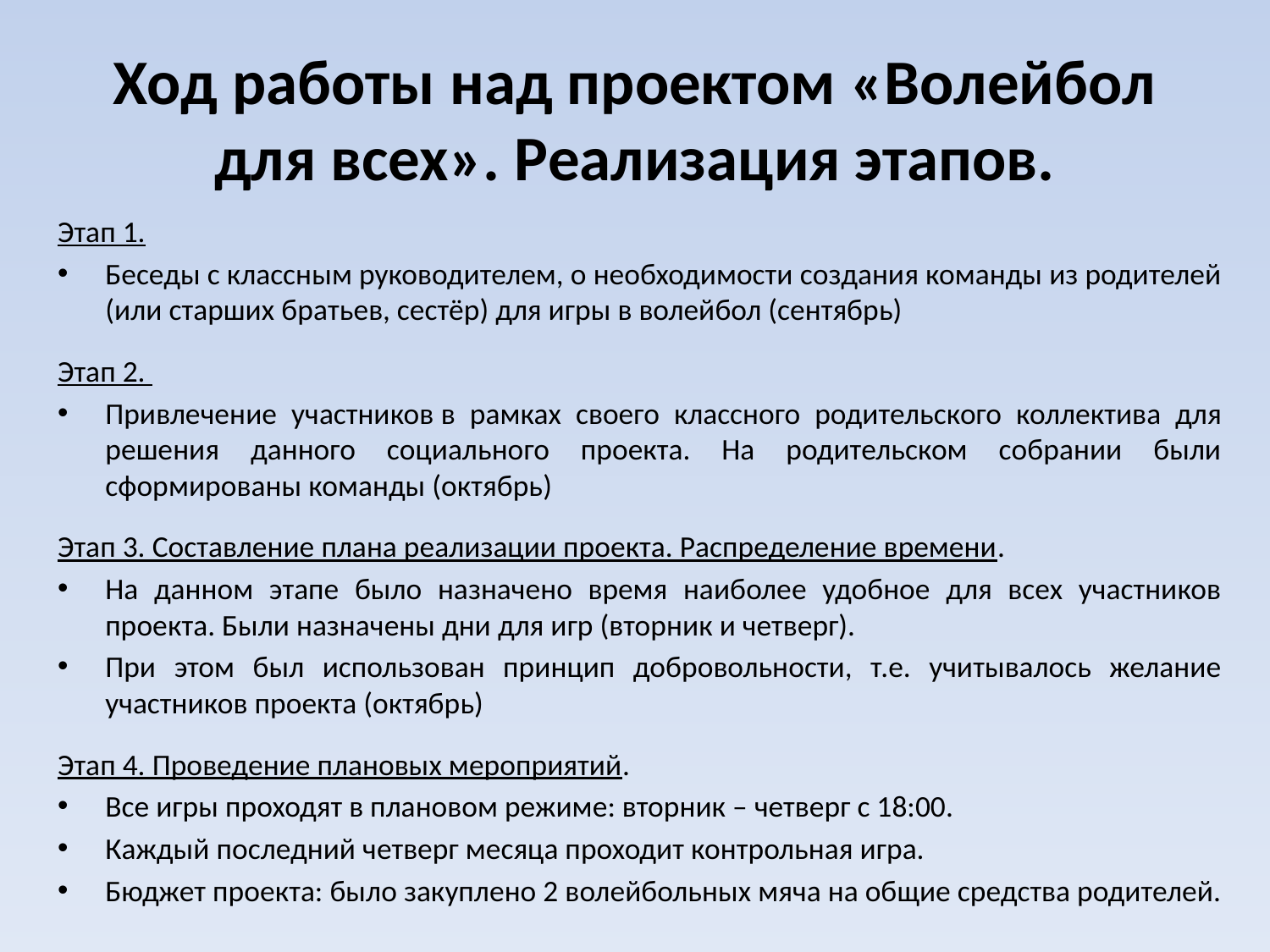

# Ход работы над проектом «Волейбол для всех». Реализация этапов.
Этап 1.
Беседы с классным руководителем, о необходимости создания команды из родителей (или старших братьев, сестёр) для игры в волейбол (сентябрь)

Этап 2.
Привлечение участников в рамках своего классного родительского коллектива для решения данного социального проекта. На родительском собрании были сформированы команды (октябрь)

Этап 3. Составление плана реализации проекта. Распределение времени.
На данном этапе было назначено время наиболее удобное для всех участников проекта. Были назначены дни для игр (вторник и четверг).
При этом был использован принцип добровольности, т.е. учитывалось желание участников проекта (октябрь)

Этап 4. Проведение плановых мероприятий.
Все игры проходят в плановом режиме: вторник – четверг с 18:00.
Каждый последний четверг месяца проходит контрольная игра.
Бюджет проекта: было закуплено 2 волейбольных мяча на общие средства родителей.